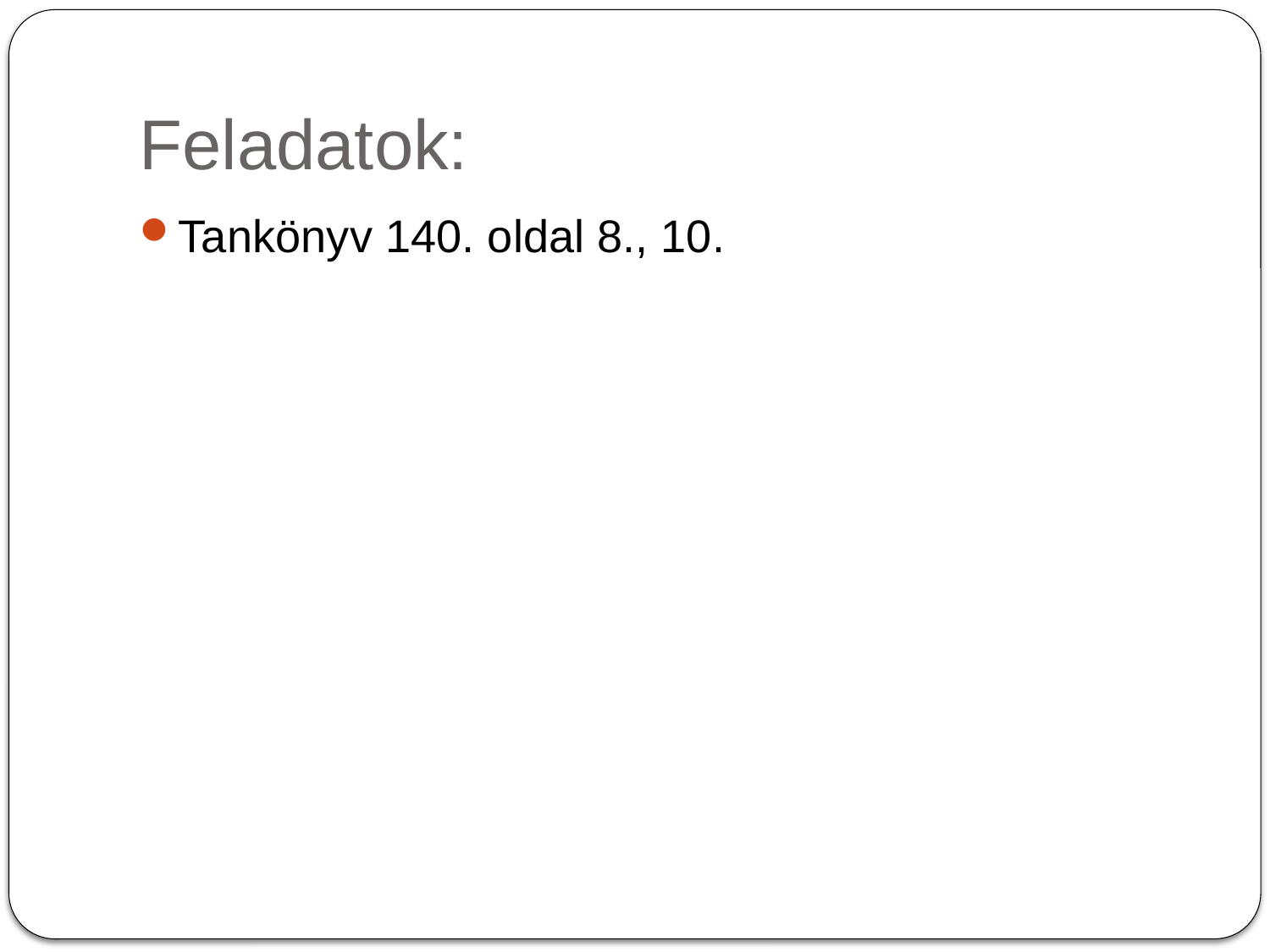

# Feladatok:
Tankönyv 140. oldal 8., 10.